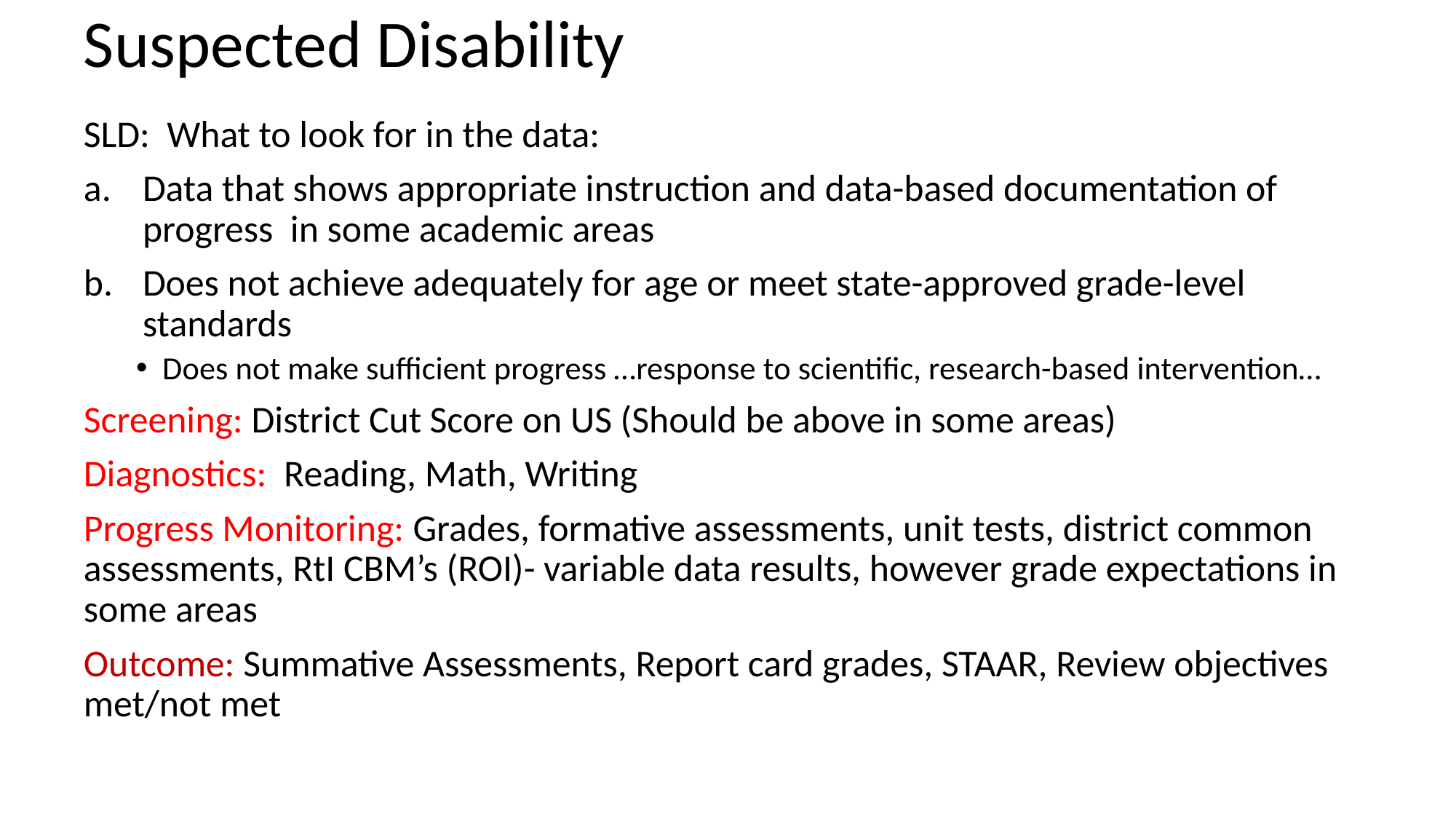

# Suspected Disability
SLD:  What to look for in the data:
Data that shows appropriate instruction and data-based documentation of progress  in some academic areas
Does not achieve adequately for age or meet state-approved grade-level standards
Does not make sufficient progress …response to scientific, research-based intervention…
Screening: District Cut Score on US (Should be above in some areas)
Diagnostics:  Reading, Math, Writing
Progress Monitoring: Grades, formative assessments, unit tests, district common assessments, RtI CBM’s (ROI)- variable data results, however grade expectations in some areas
Outcome: Summative Assessments, Report card grades, STAAR, Review objectives met/not met